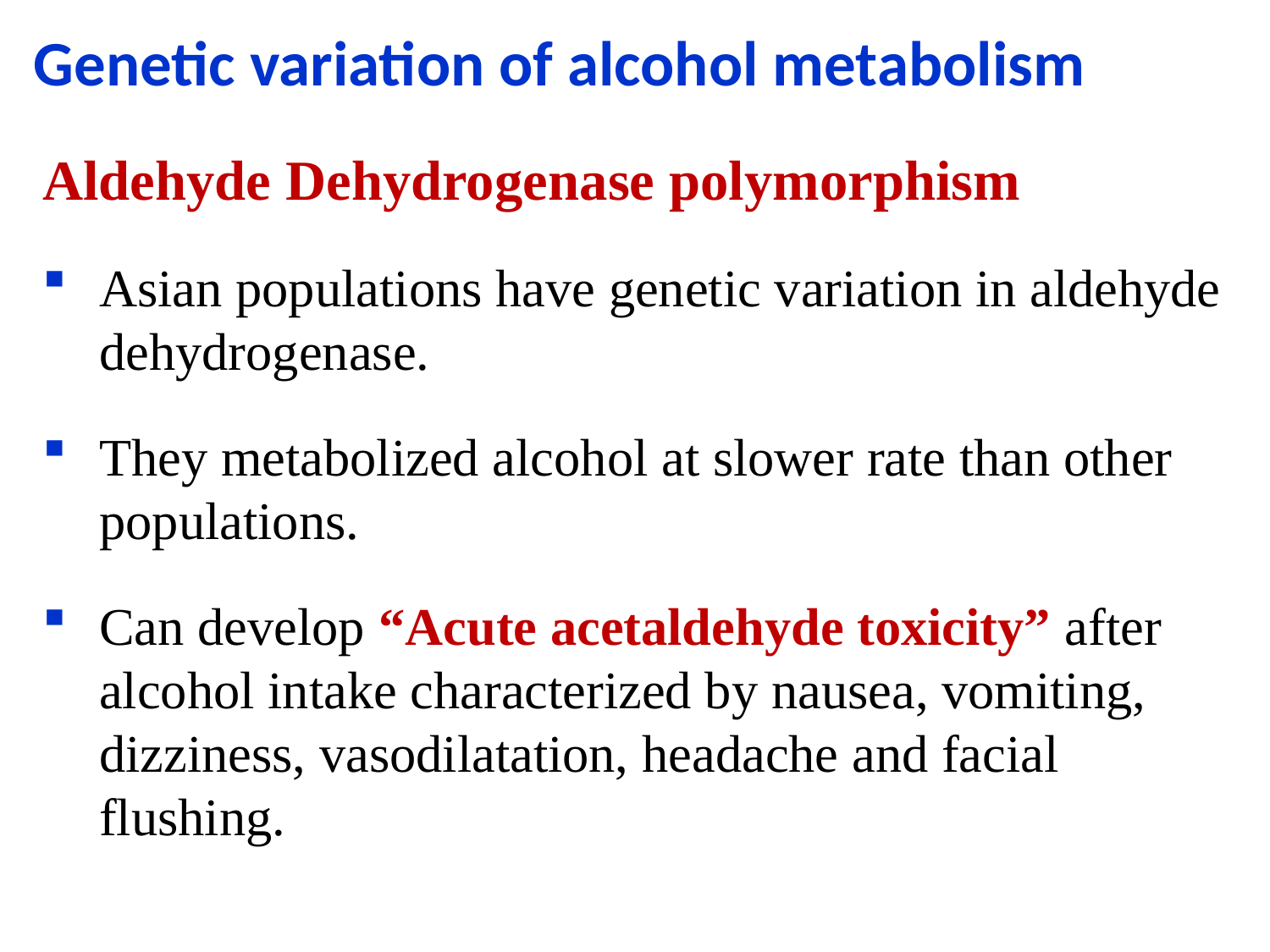

# Genetic variation of alcohol metabolism
Aldehyde Dehydrogenase polymorphism
Asian populations have genetic variation in aldehyde dehydrogenase.
They metabolized alcohol at slower rate than other populations.
Can develop “Acute acetaldehyde toxicity” after alcohol intake characterized by nausea, vomiting, dizziness, vasodilatation, headache and facial flushing.